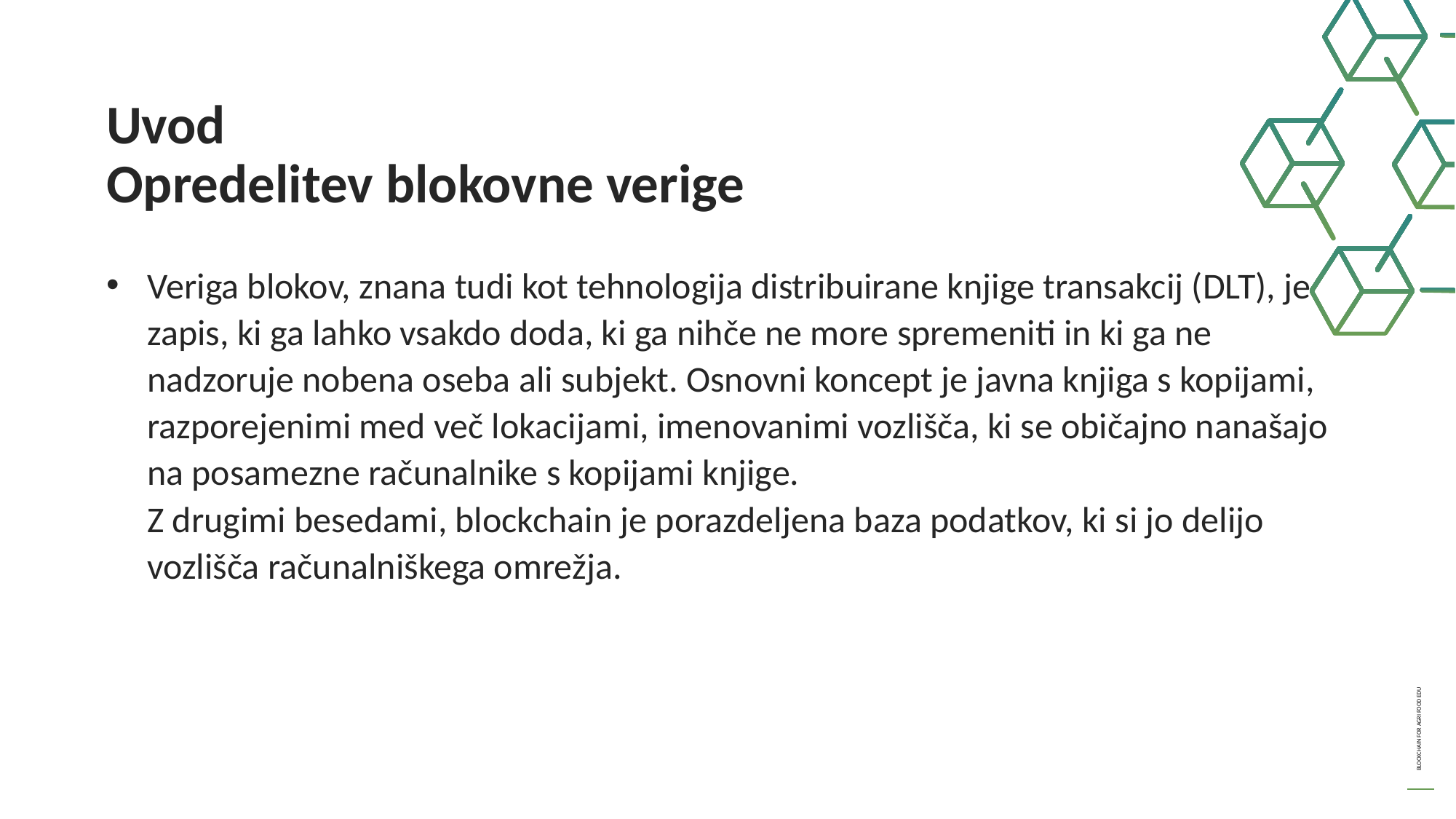

Uvod
Opredelitev blokovne verige
Veriga blokov, znana tudi kot tehnologija distribuirane knjige transakcij (DLT), je zapis, ki ga lahko vsakdo doda, ki ga nihče ne more spremeniti in ki ga ne nadzoruje nobena oseba ali subjekt. Osnovni koncept je javna knjiga s kopijami, razporejenimi med več lokacijami, imenovanimi vozlišča, ki se običajno nanašajo na posamezne računalnike s kopijami knjige.
Z drugimi besedami, blockchain je porazdeljena baza podatkov, ki si jo delijo vozlišča računalniškega omrežja.